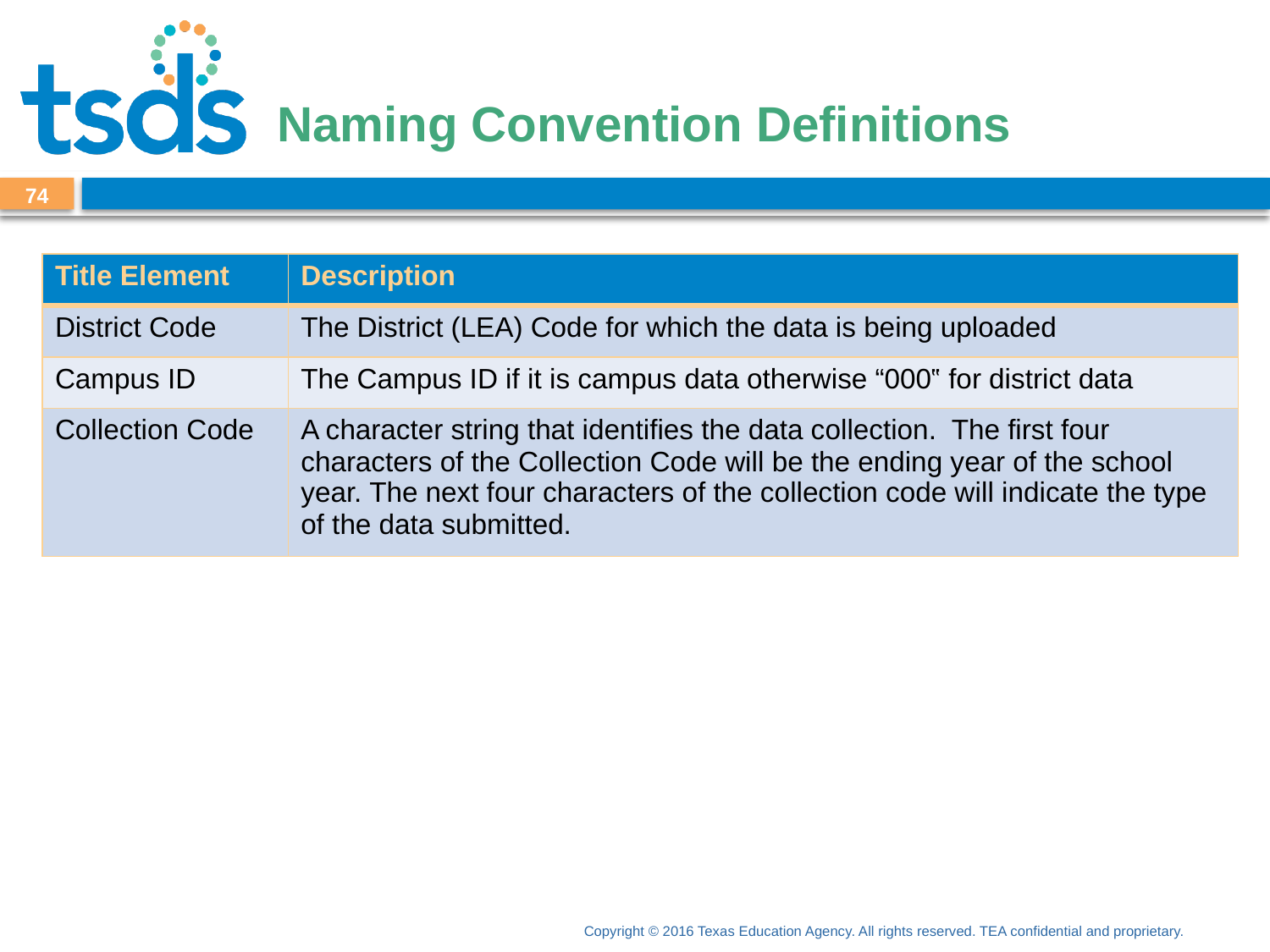

# Naming Convention Definitions
74
| Title Element | Description |
| --- | --- |
| District Code | The District (LEA) Code for which the data is being uploaded |
| Campus ID | The Campus ID if it is campus data otherwise “000‟ for district data |
| Collection Code | A character string that identifies the data collection. The first four characters of the Collection Code will be the ending year of the school year. The next four characters of the collection code will indicate the type of the data submitted. |